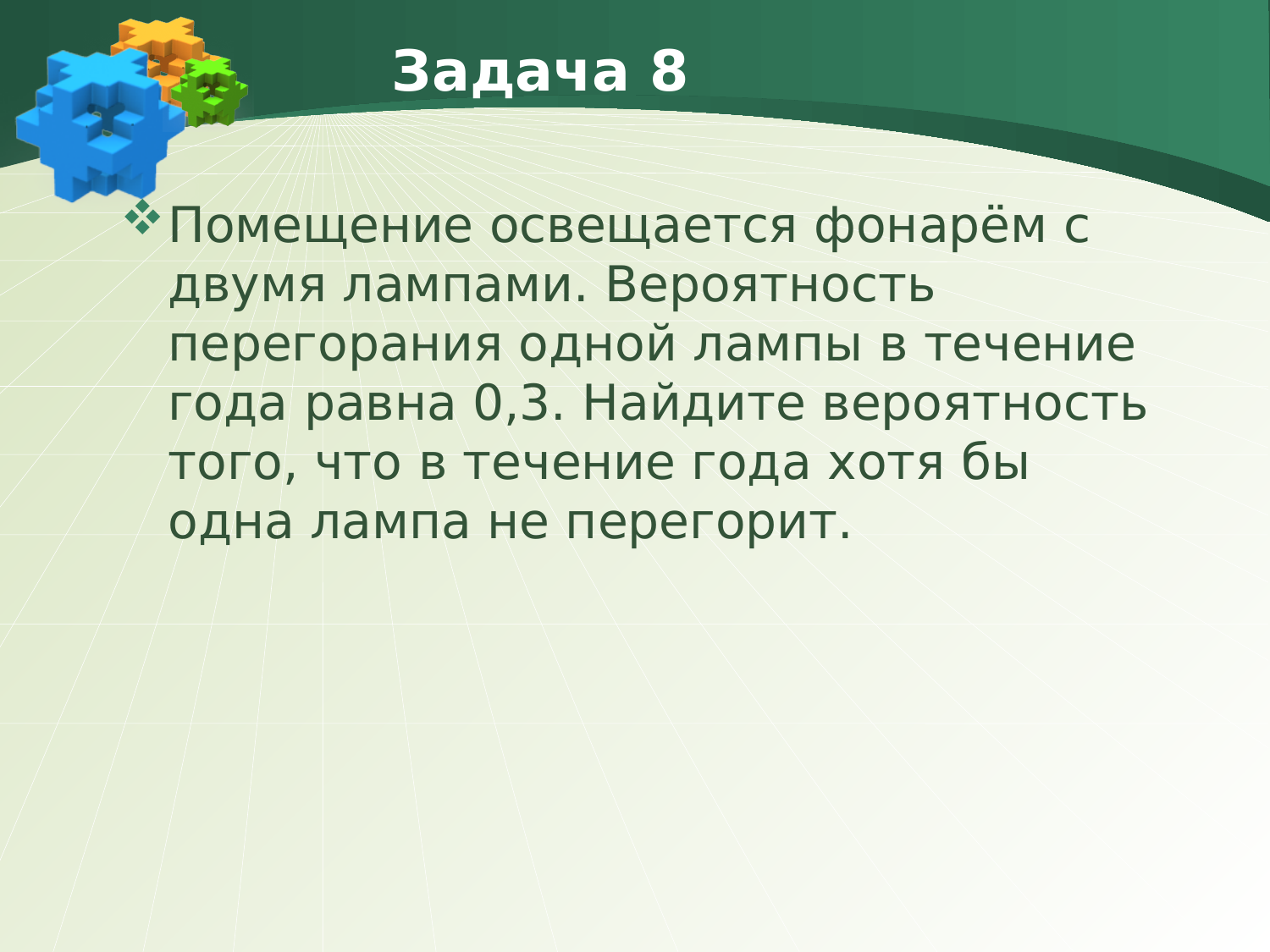

# Задача 8
Помещение освещается фонарём с двумя лампами. Вероятность перегорания одной лампы в течение года равна 0,3. Найдите вероятность того, что в течение года хотя бы одна лампа не перегорит.